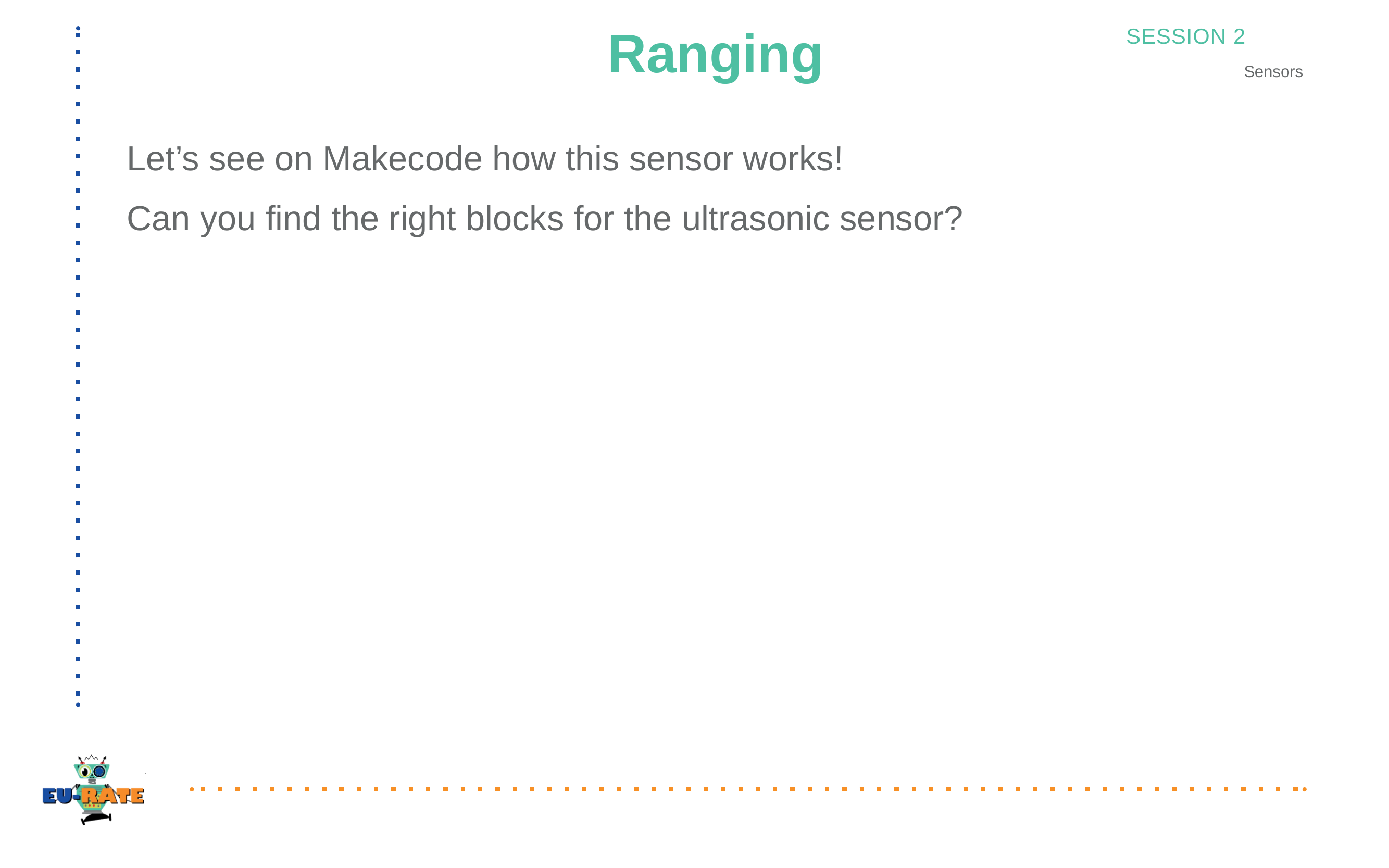

# Ranging
SESSION 2
Sensors
Let’s see on Makecode how this sensor works!
Can you find the right blocks for the ultrasonic sensor?